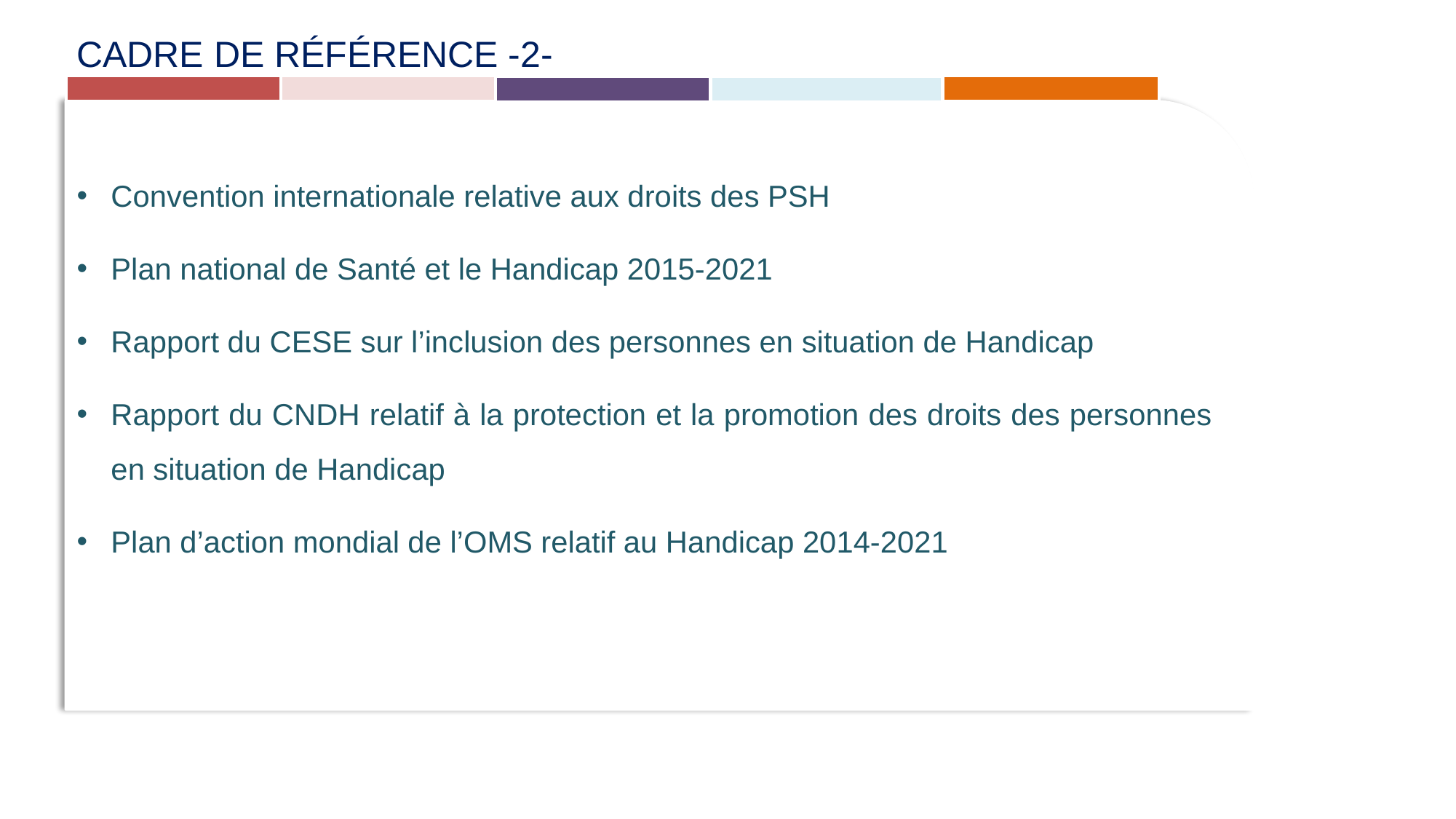

CADRE DE RÉFÉRENCE -2-

Convention internationale relative aux droits des PSH
Plan national de Santé et le Handicap 2015-2021
Rapport du CESE sur l’inclusion des personnes en situation de Handicap
Rapport du CNDH relatif à la protection et la promotion des droits des personnes en situation de Handicap
Plan d’action mondial de l’OMS relatif au Handicap 2014-2021